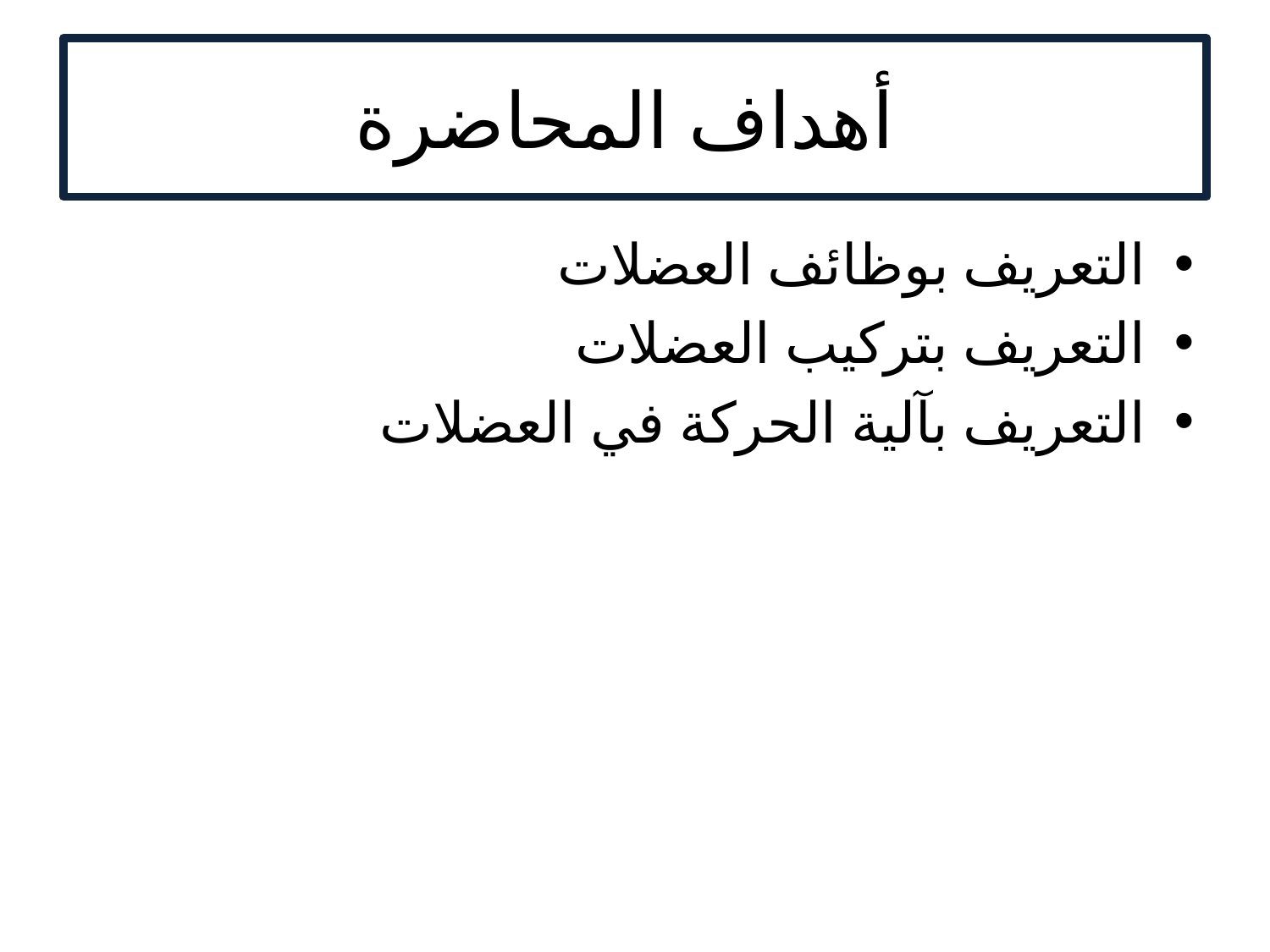

# أهداف المحاضرة
التعريف بوظائف العضلات
التعريف بتركيب العضلات
التعريف بآلية الحركة في العضلات